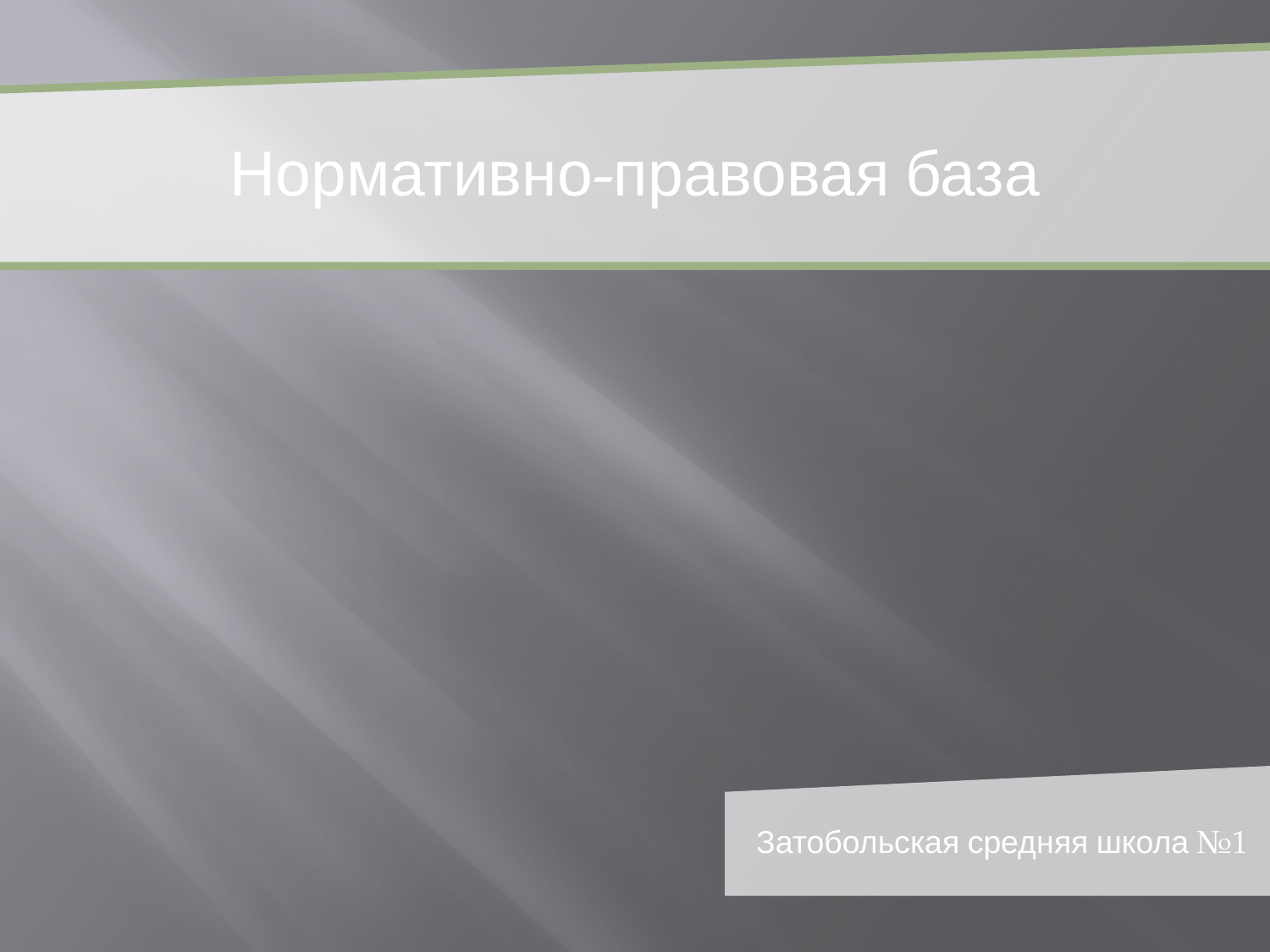

Нормативно-правовая база
#

Затобольская средняя школа №1